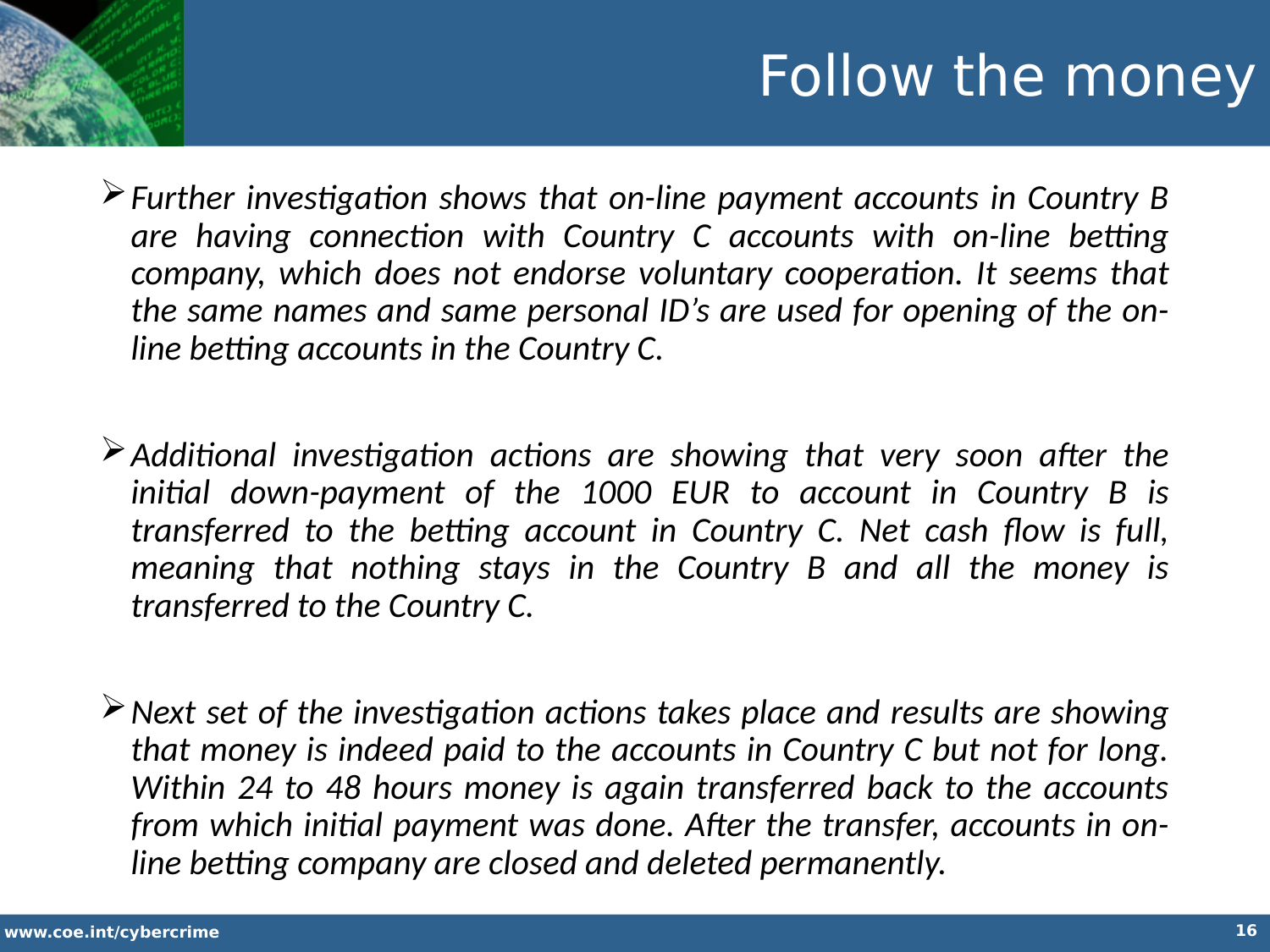

Follow the money
Further investigation shows that on-line payment accounts in Country B are having connection with Country C accounts with on-line betting company, which does not endorse voluntary cooperation. It seems that the same names and same personal ID’s are used for opening of the on-line betting accounts in the Country C.

Additional investigation actions are showing that very soon after the initial down-payment of the 1000 EUR to account in Country B is transferred to the betting account in Country C. Net cash flow is full, meaning that nothing stays in the Country B and all the money is transferred to the Country C.

Next set of the investigation actions takes place and results are showing that money is indeed paid to the accounts in Country C but not for long. Within 24 to 48 hours money is again transferred back to the accounts from which initial payment was done. After the transfer, accounts in on-line betting company are closed and deleted permanently.

16